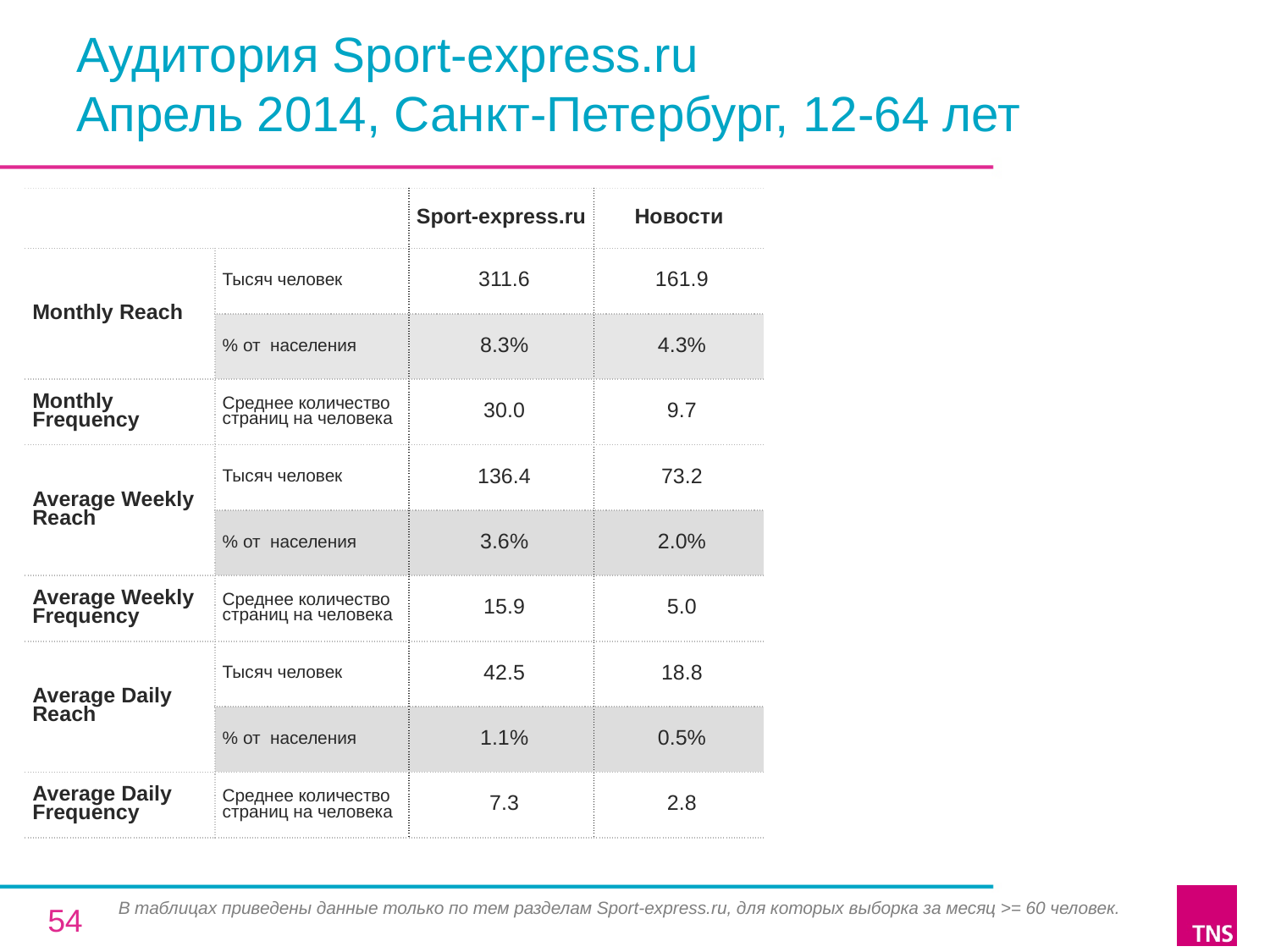

# Аудитория Sport-express.ru Апрель 2014, Санкт-Петербург, 12-64 лет
|  |  | Sport-express.ru | Новости |
| --- | --- | --- | --- |
| Monthly Reach | Тысяч человек | 311.6 | 161.9 |
|  | % от населения | 8.3% | 4.3% |
| Monthly Frequency | Среднее количество страниц на человека | 30.0 | 9.7 |
| Average Weekly Reach | Тысяч человек | 136.4 | 73.2 |
|  | % от населения | 3.6% | 2.0% |
| Average Weekly Frequency | Среднее количество страниц на человека | 15.9 | 5.0 |
| Average Daily Reach | Тысяч человек | 42.5 | 18.8 |
|  | % от населения | 1.1% | 0.5% |
| Average Daily Frequency | Среднее количество страниц на человека | 7.3 | 2.8 |
В таблицах приведены данные только по тем разделам Sport-express.ru, для которых выборка за месяц >= 60 человек.
54